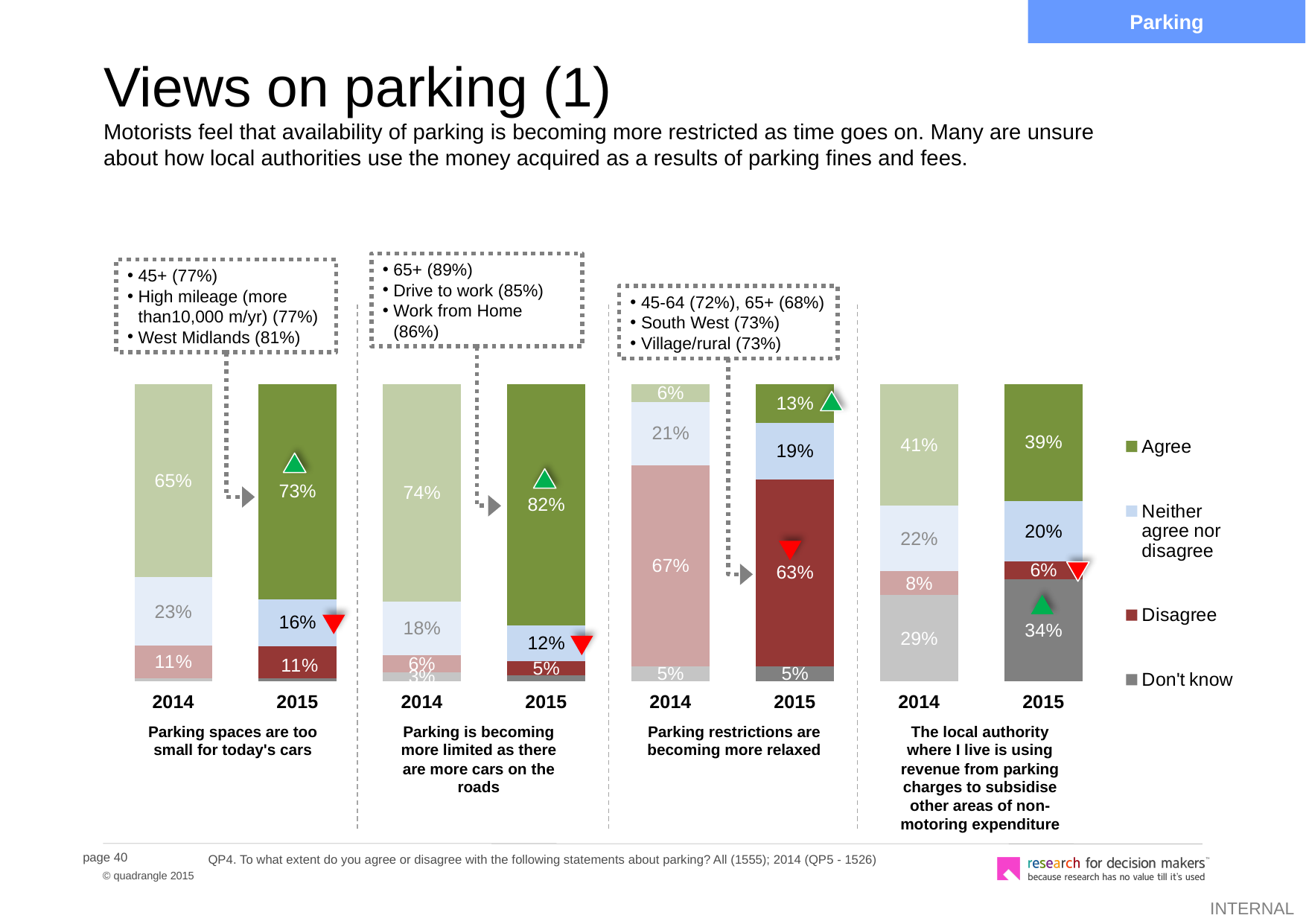

Parking
Views on parking (1)
Motorists feel that availability of parking is becoming more restricted as time goes on. Many are unsure about how local authorities use the money acquired as a results of parking fines and fees.
65+ (89%)
Drive to work (85%)
Work from Home (86%)
45+ (77%)
High mileage (more than10,000 m/yr) (77%)
West Midlands (81%)
45-64 (72%), 65+ (68%)
South West (73%)
Village/rural (73%)

### Chart

| Category | Don't know | Disagree | Neither agree nor disagree | Agree |
|---|---|---|---|---|
| 2014 | 0.010000000000000005 | 0.11 | 0.23 | 0.6500000000000038 |
| 2015 | 0.010000000000000005 | 0.11 | 0.16 | 0.7300000000000006 |
| 2014 | 0.030000000000000002 | 0.06000000000000003 | 0.18000000000000024 | 0.7400000000000032 |
| 2015 | 0.02000000000000001 | 0.05 | 0.12000000000000002 | 0.8200000000000006 |
| 2014 | 0.05 | 0.6700000000000041 | 0.21000000000000021 | 0.06000000000000003 |
| 2015 | 0.05 | 0.6300000000000036 | 0.19 | 0.13 |
| 2014 | 0.2900000000000003 | 0.08000000000000004 | 0.22 | 0.4100000000000003 |
| 2015 | 0.34 | 0.06000000000000003 | 0.2 | 0.39000000000000185 |

Parking is becoming more limited as there are more cars on the roads
The local authority where I live is using revenue from parking charges to subsidise other areas of non-motoring expenditure
Parking spaces are too small for today's cars
Parking restrictions are becoming more relaxed
QP4. To what extent do you agree or disagree with the following statements about parking? All (1555); 2014 (QP5 - 1526)